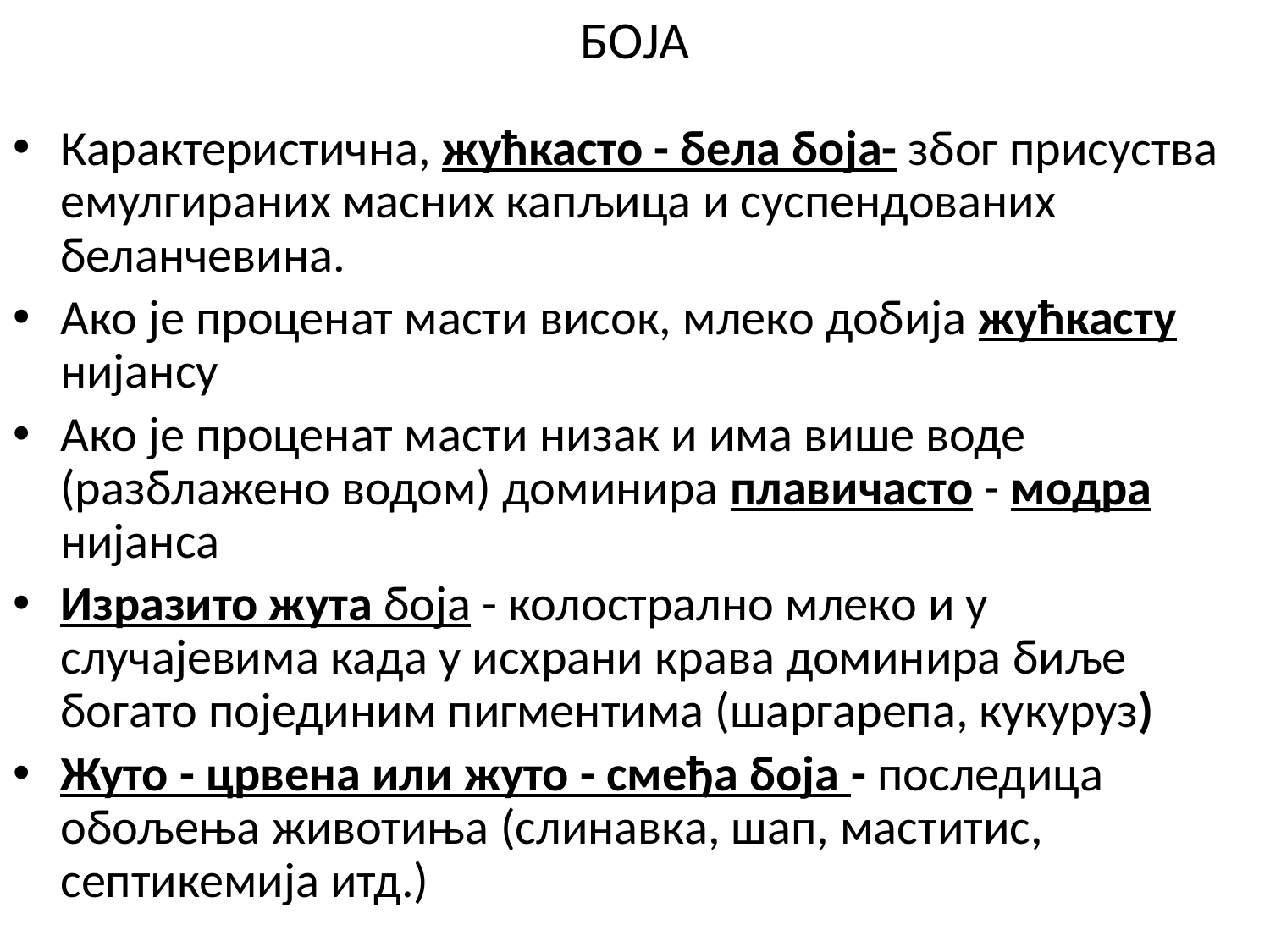

# БОЈА
Карактеристична, жућкасто - бела боја- због присуства емулгираних масних капљица и суспендованих беланчевина.
Ако је проценат масти висок, млеко добија жућкасту нијансу
Ако је проценат масти низак и има више воде (разблажено водом) доминира плавичасто - модра нијанса
Изразито жута боја - колострално млеко и у случајевима када у исхрани крава доминира биље богато појединим пигментима (шаргарепа, кукуруз)
Жуто - црвена или жуто - смеђа боја - последица обољења животиња (слинавка, шап, маститис, септикемија итд.)